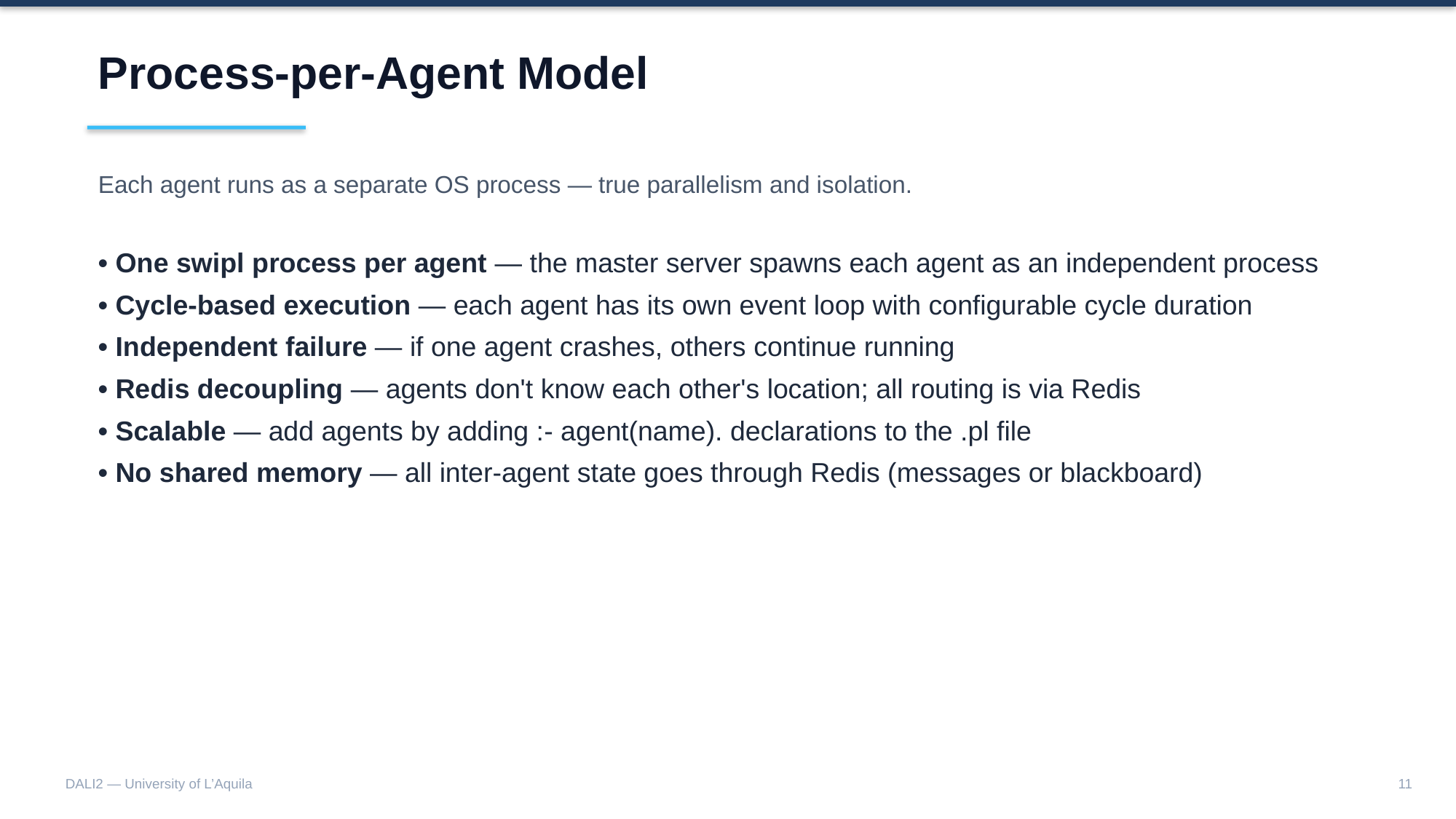

Process-per-Agent Model

Each agent runs as a separate OS process — true parallelism and isolation.
• One swipl process per agent — the master server spawns each agent as an independent process
• Cycle-based execution — each agent has its own event loop with configurable cycle duration
• Independent failure — if one agent crashes, others continue running
• Redis decoupling — agents don't know each other's location; all routing is via Redis
• Scalable — add agents by adding :- agent(name). declarations to the .pl file
• No shared memory — all inter-agent state goes through Redis (messages or blackboard)
DALI2 — University of L’Aquila
11